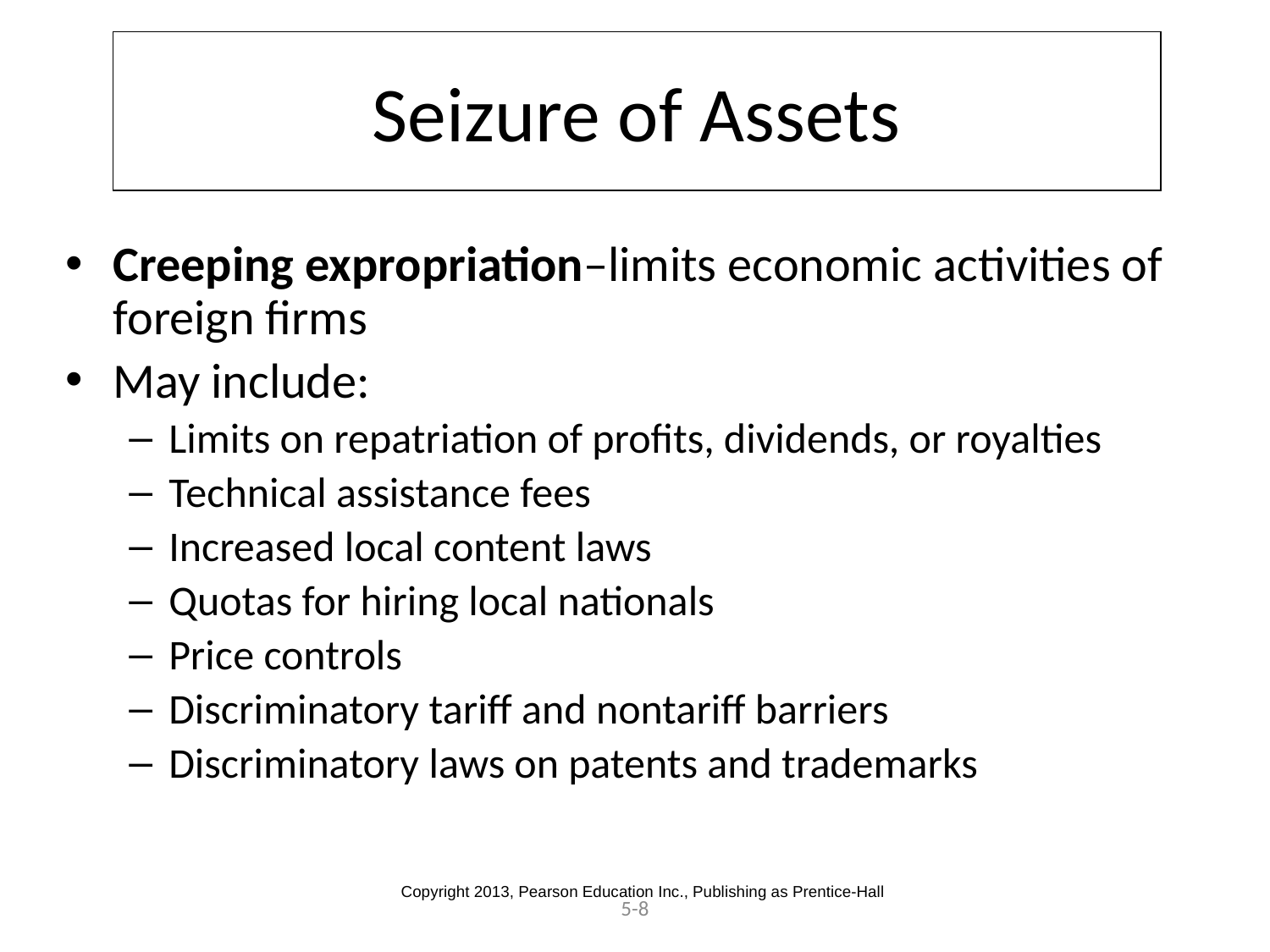

# Seizure of Assets
Creeping expropriation–limits economic activities of foreign firms
May include:
Limits on repatriation of profits, dividends, or royalties
Technical assistance fees
Increased local content laws
Quotas for hiring local nationals
Price controls
Discriminatory tariff and nontariff barriers
Discriminatory laws on patents and trademarks

Copyright 2013, Pearson Education Inc., Publishing as Prentice-Hall

5-8